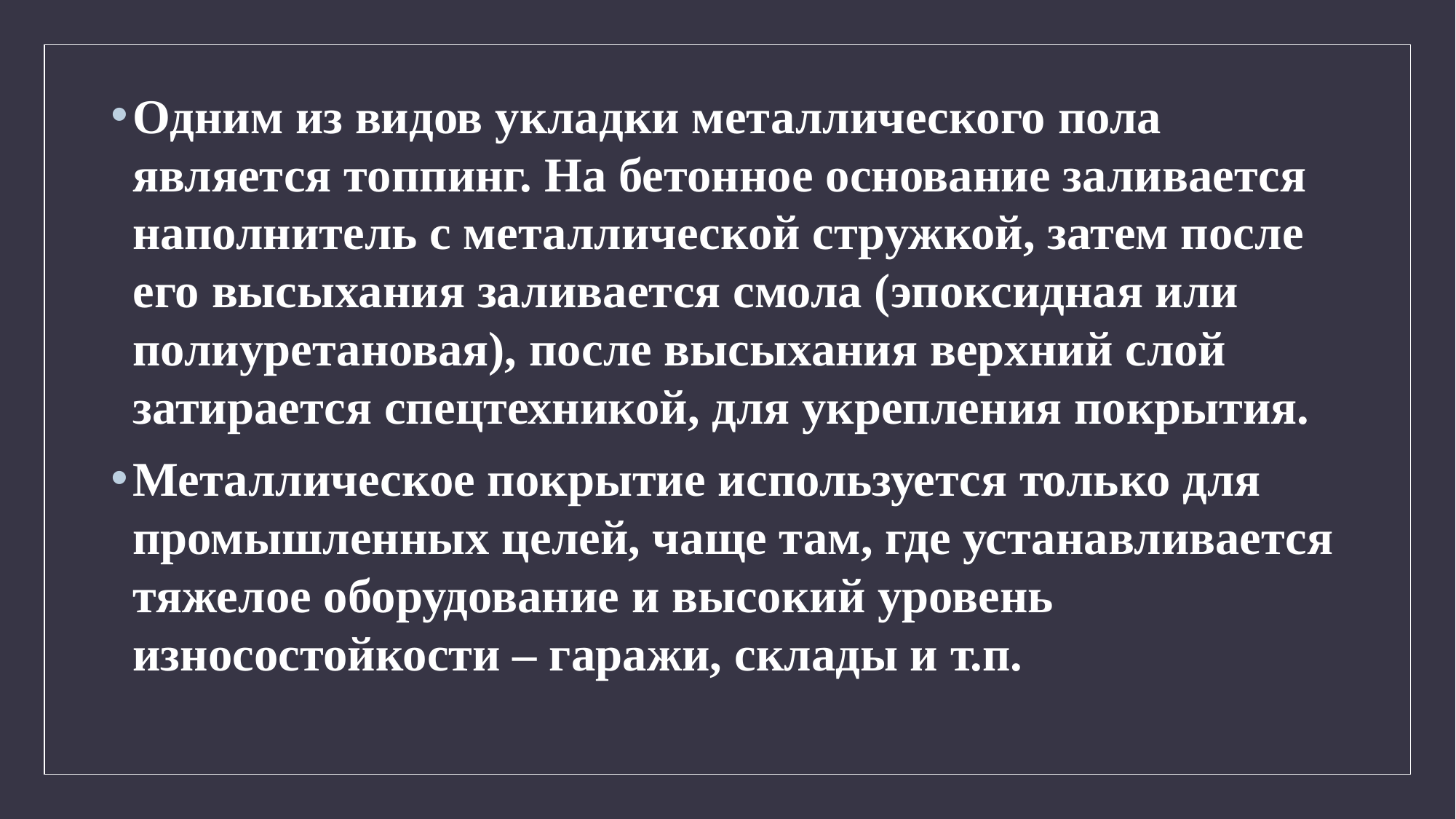

Одним из видов укладки металлического пола является топпинг. На бетонное основание заливается наполнитель с металлической стружкой, затем после его высыхания заливается смола (эпоксидная или полиуретановая), после высыхания верхний слой затирается спецтехникой, для укрепления покрытия.
Металлическое покрытие используется только для промышленных целей, чаще там, где устанавливается тяжелое оборудование и высокий уровень износостойкости – гаражи, склады и т.п.